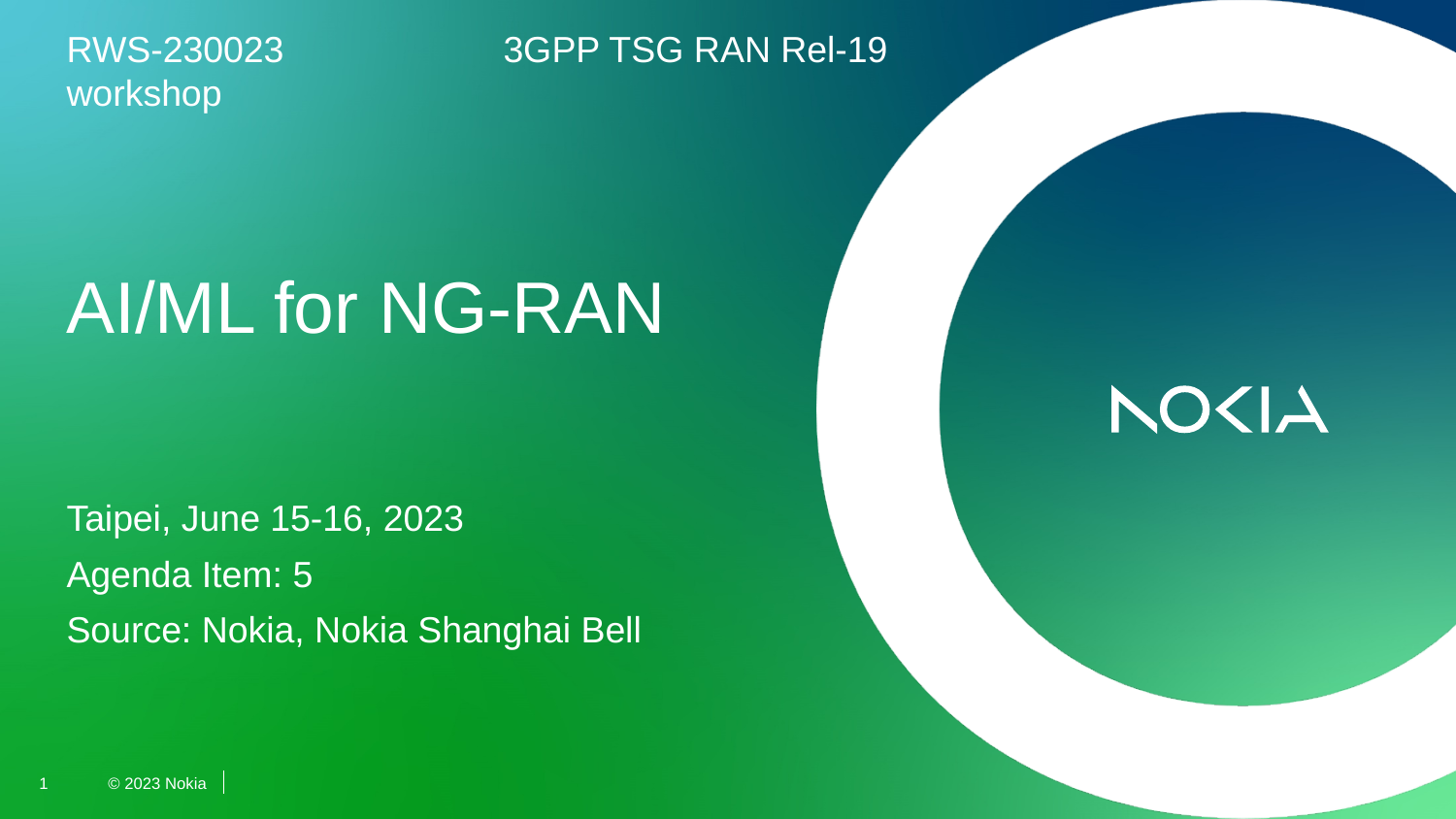

RWS-230023		3GPP TSG RAN Rel-19 workshop
# AI/ML for NG-RAN
Taipei, June 15-16, 2023
Agenda Item: 5
Source: Nokia, Nokia Shanghai Bell